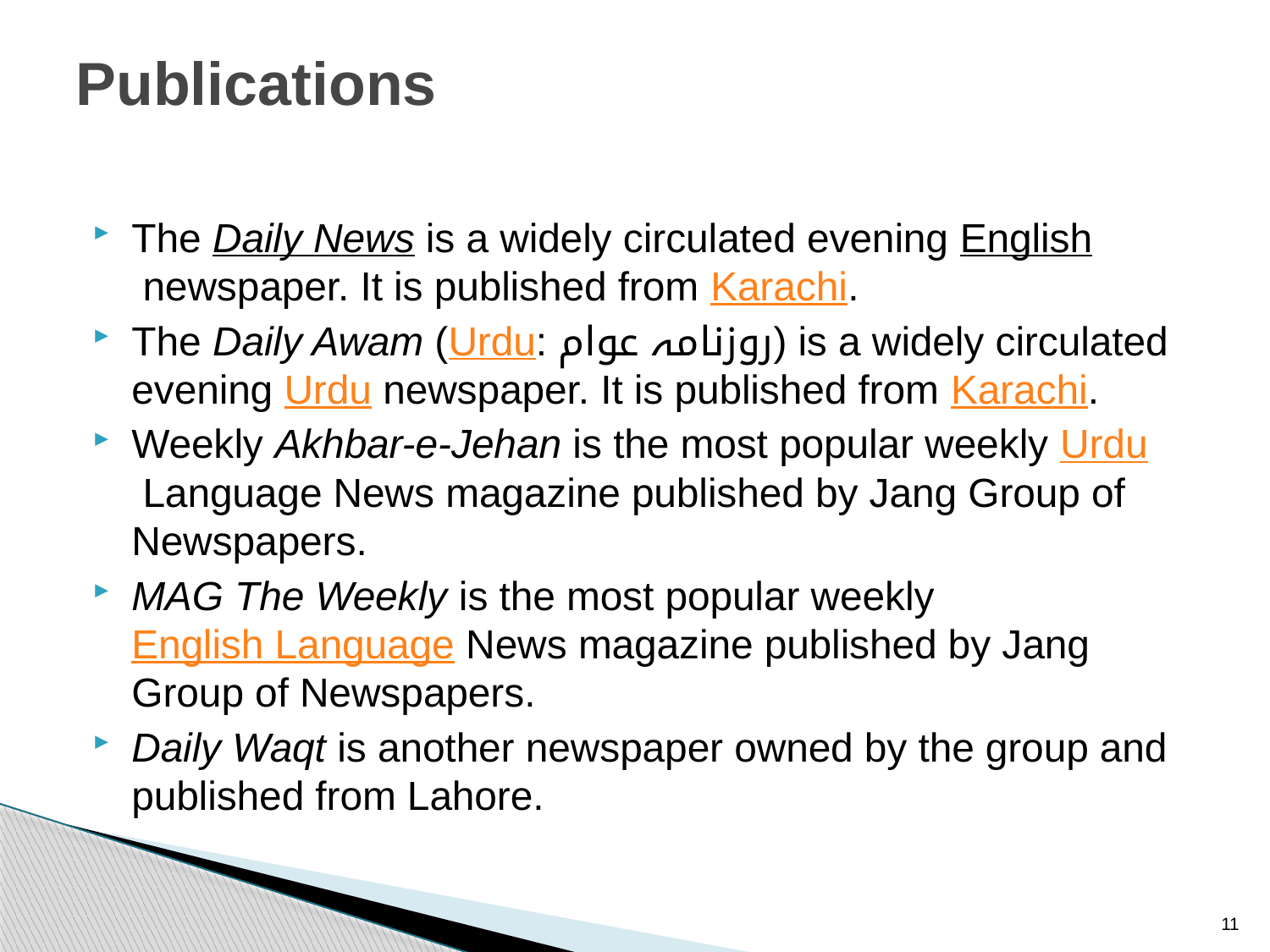

# Publications
The Daily News is a widely circulated evening English newspaper. It is published from Karachi.
The Daily Awam (Urdu: روزنامہ عوام‎) is a widely circulated evening Urdu newspaper. It is published from Karachi.
Weekly Akhbar-e-Jehan is the most popular weekly Urdu Language News magazine published by Jang Group of Newspapers.
MAG The Weekly is the most popular weekly English Language News magazine published by Jang Group of Newspapers.
Daily Waqt is another newspaper owned by the group and published from Lahore.

11